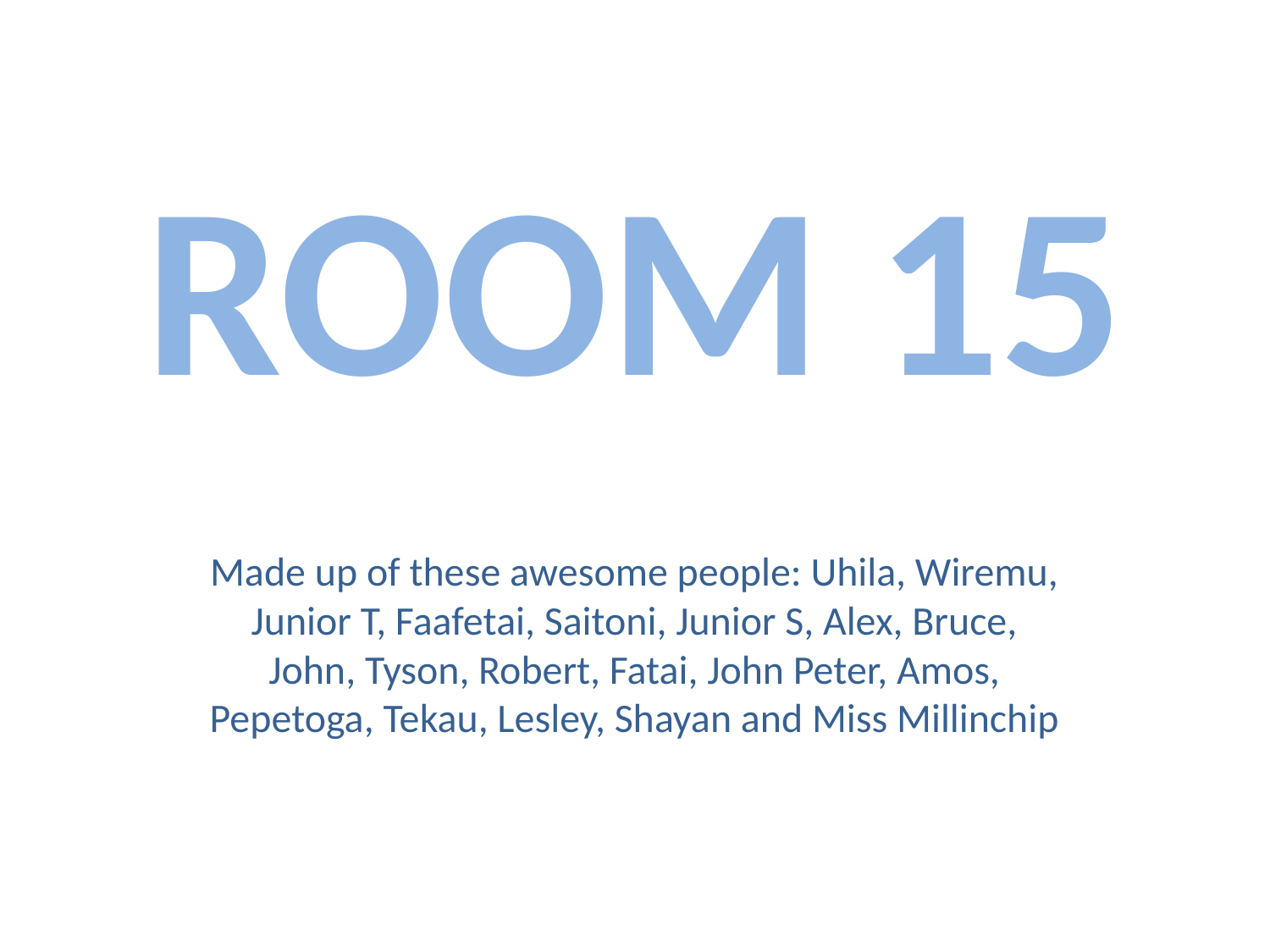

# Room 15
Made up of these awesome people: Uhila, Wiremu, Junior T, Faafetai, Saitoni, Junior S, Alex, Bruce, John, Tyson, Robert, Fatai, John Peter, Amos, Pepetoga, Tekau, Lesley, Shayan and Miss Millinchip